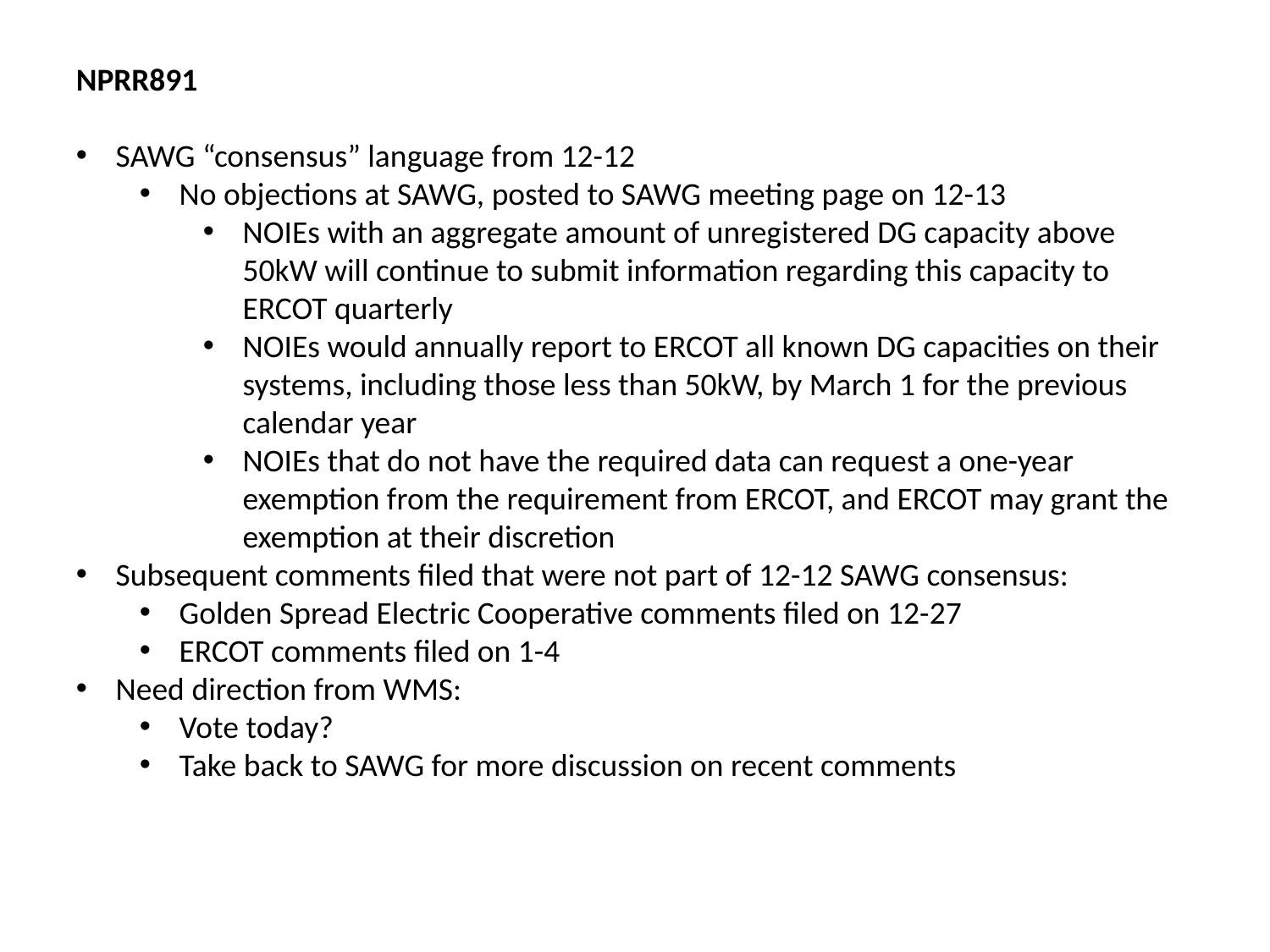

NPRR891

SAWG “consensus” language from 12-12
No objections at SAWG, posted to SAWG meeting page on 12-13
NOIEs with an aggregate amount of unregistered DG capacity above 50kW will continue to submit information regarding this capacity to ERCOT quarterly
NOIEs would annually report to ERCOT all known DG capacities on their systems, including those less than 50kW, by March 1 for the previous calendar year
NOIEs that do not have the required data can request a one-year exemption from the requirement from ERCOT, and ERCOT may grant the exemption at their discretion
Subsequent comments filed that were not part of 12-12 SAWG consensus:
Golden Spread Electric Cooperative comments filed on 12-27
ERCOT comments filed on 1-4
Need direction from WMS:
Vote today?
Take back to SAWG for more discussion on recent comments